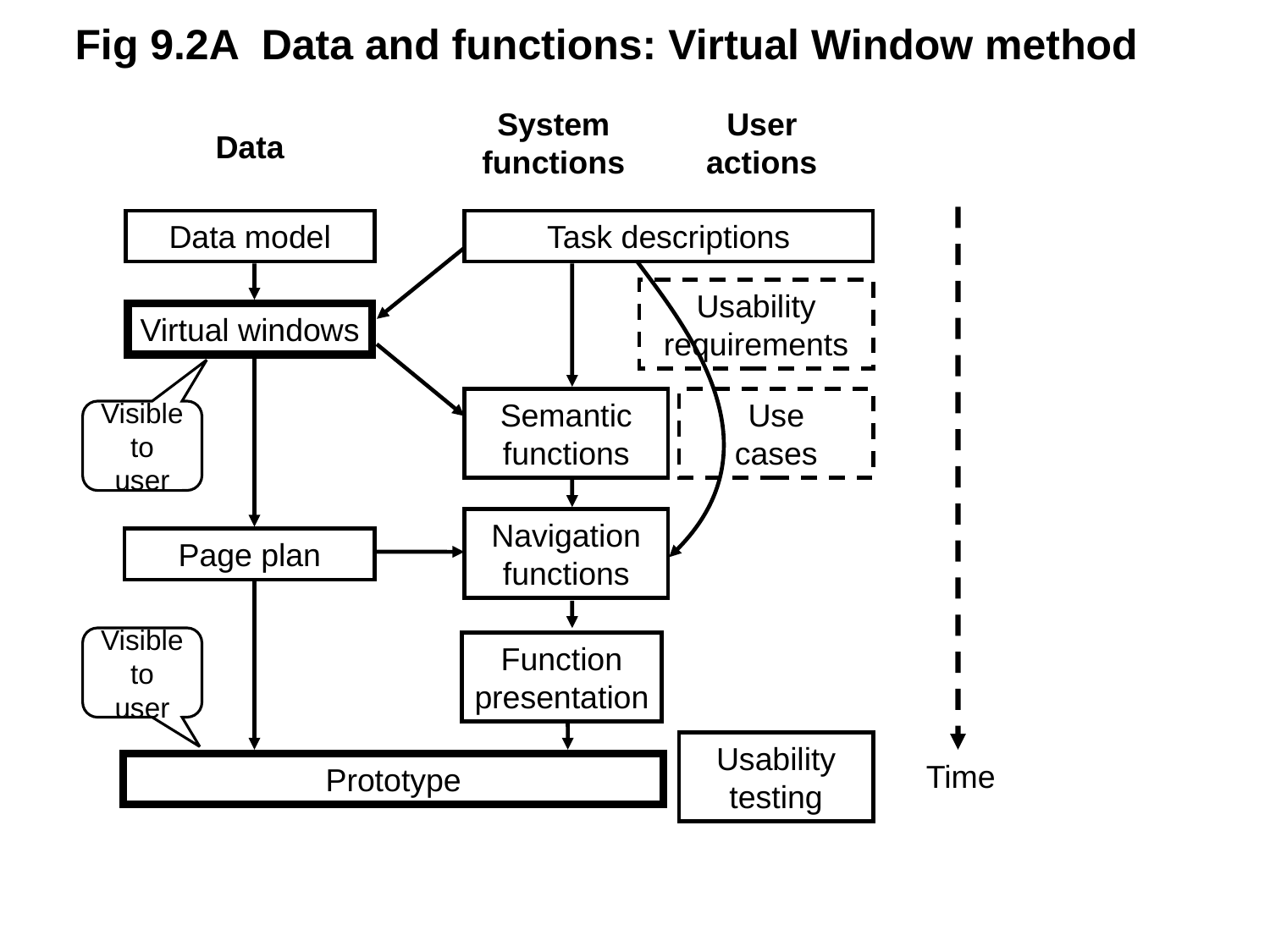

Fig 9.2A  Data and functions: Virtual Window method
System
functions
User
actions
Data

Data model

Virtual windows

Visible
to user
Page plan

Visible
to user
Prototype
Task descriptions

Usability
requirements

Semantic
functions
Use
cases

Navigation
functions

Function
presentation

Usability
testing
Time